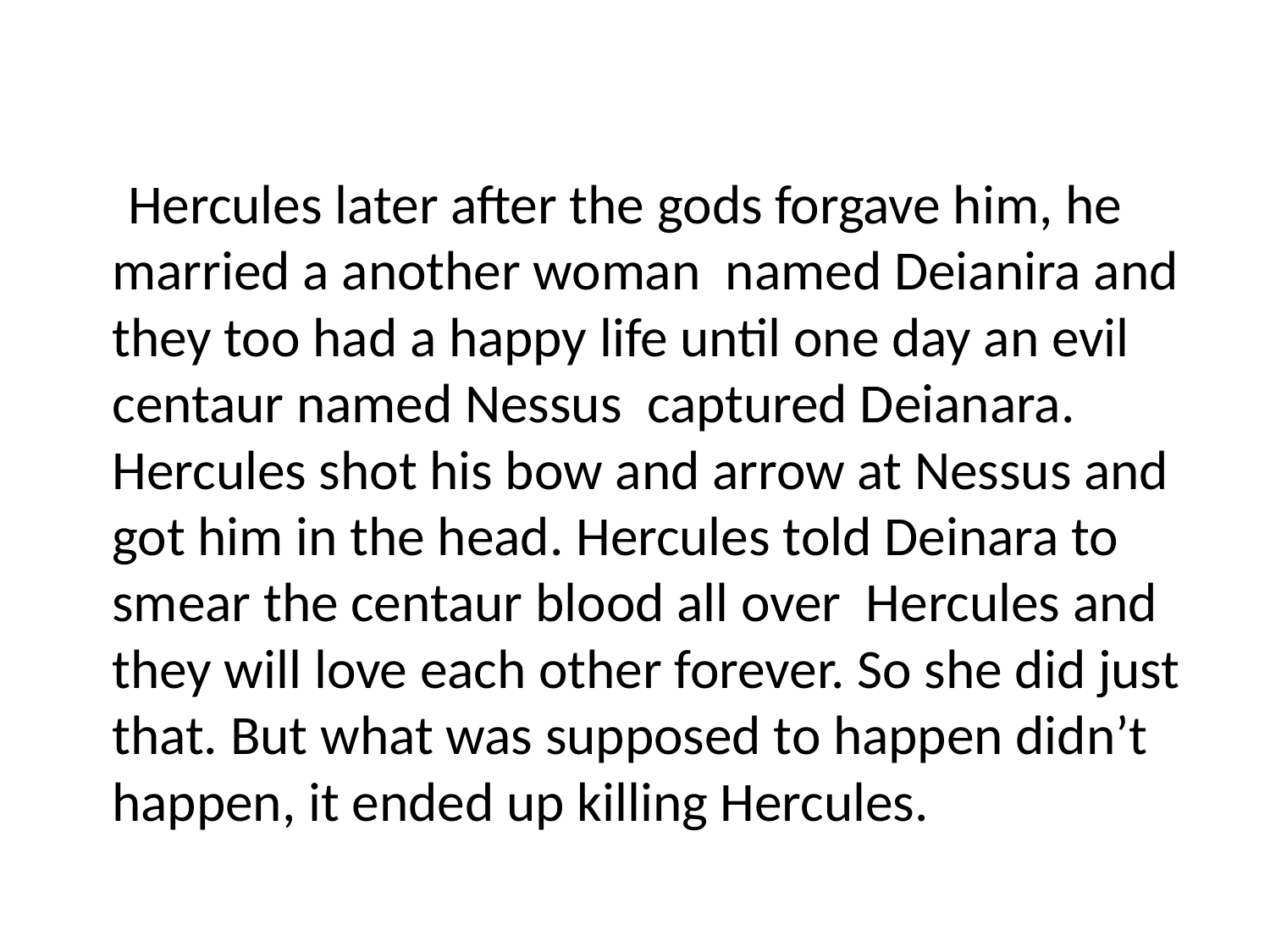

Hercules later after the gods forgave him, he married a another woman  named Deianira and they too had a happy life until one day an evil centaur named Nessus  captured Deianara.  Hercules shot his bow and arrow at Nessus and got him in the head. Hercules told Deinara to smear the centaur blood all over  Hercules and they will love each other forever. So she did just that. But what was supposed to happen didn’t happen, it ended up killing Hercules.